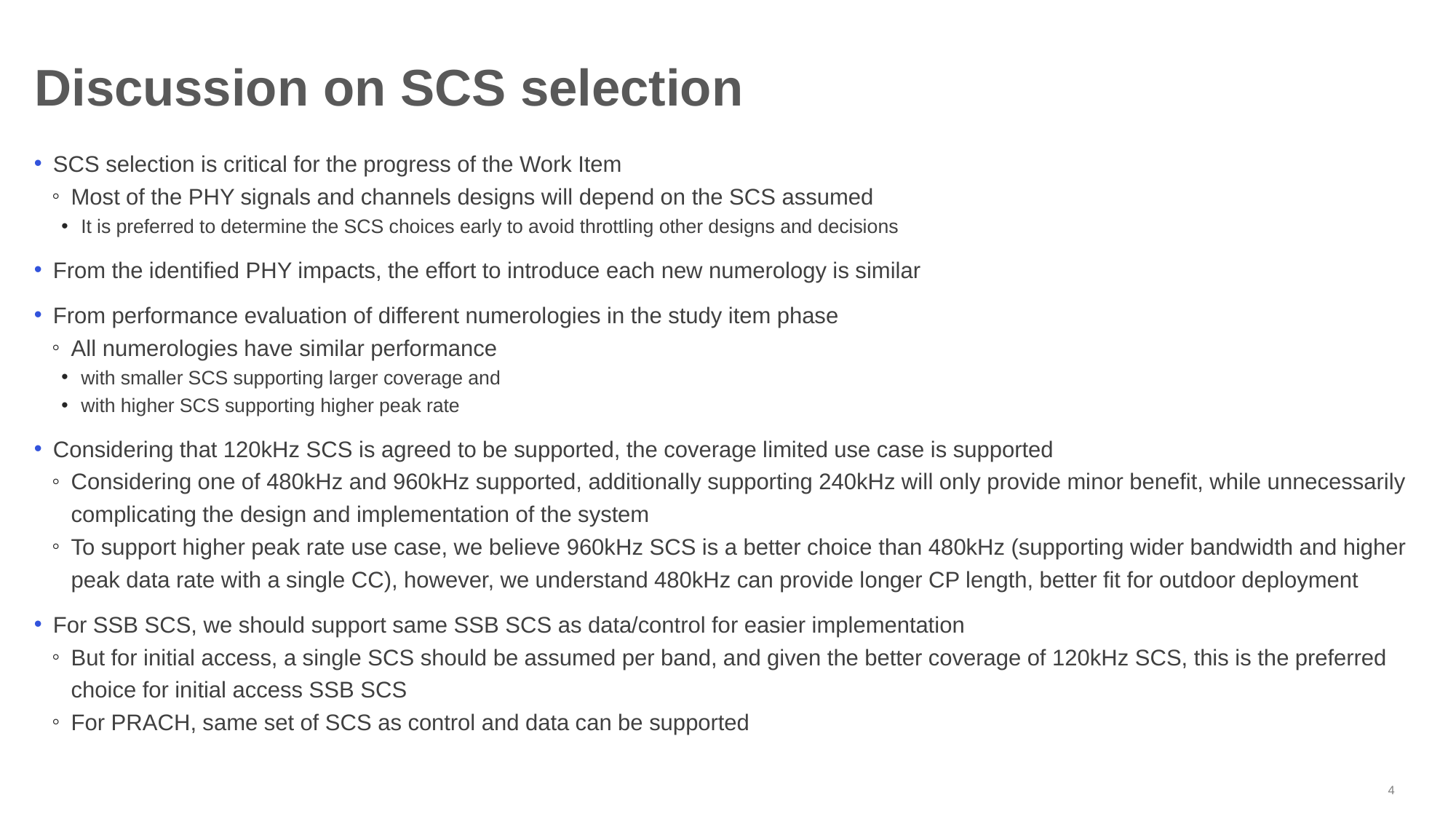

# Discussion on SCS selection
SCS selection is critical for the progress of the Work Item
Most of the PHY signals and channels designs will depend on the SCS assumed
It is preferred to determine the SCS choices early to avoid throttling other designs and decisions
From the identified PHY impacts, the effort to introduce each new numerology is similar
From performance evaluation of different numerologies in the study item phase
All numerologies have similar performance
with smaller SCS supporting larger coverage and
with higher SCS supporting higher peak rate
Considering that 120kHz SCS is agreed to be supported, the coverage limited use case is supported
Considering one of 480kHz and 960kHz supported, additionally supporting 240kHz will only provide minor benefit, while unnecessarily complicating the design and implementation of the system
To support higher peak rate use case, we believe 960kHz SCS is a better choice than 480kHz (supporting wider bandwidth and higher peak data rate with a single CC), however, we understand 480kHz can provide longer CP length, better fit for outdoor deployment
For SSB SCS, we should support same SSB SCS as data/control for easier implementation
But for initial access, a single SCS should be assumed per band, and given the better coverage of 120kHz SCS, this is the preferred choice for initial access SSB SCS
For PRACH, same set of SCS as control and data can be supported